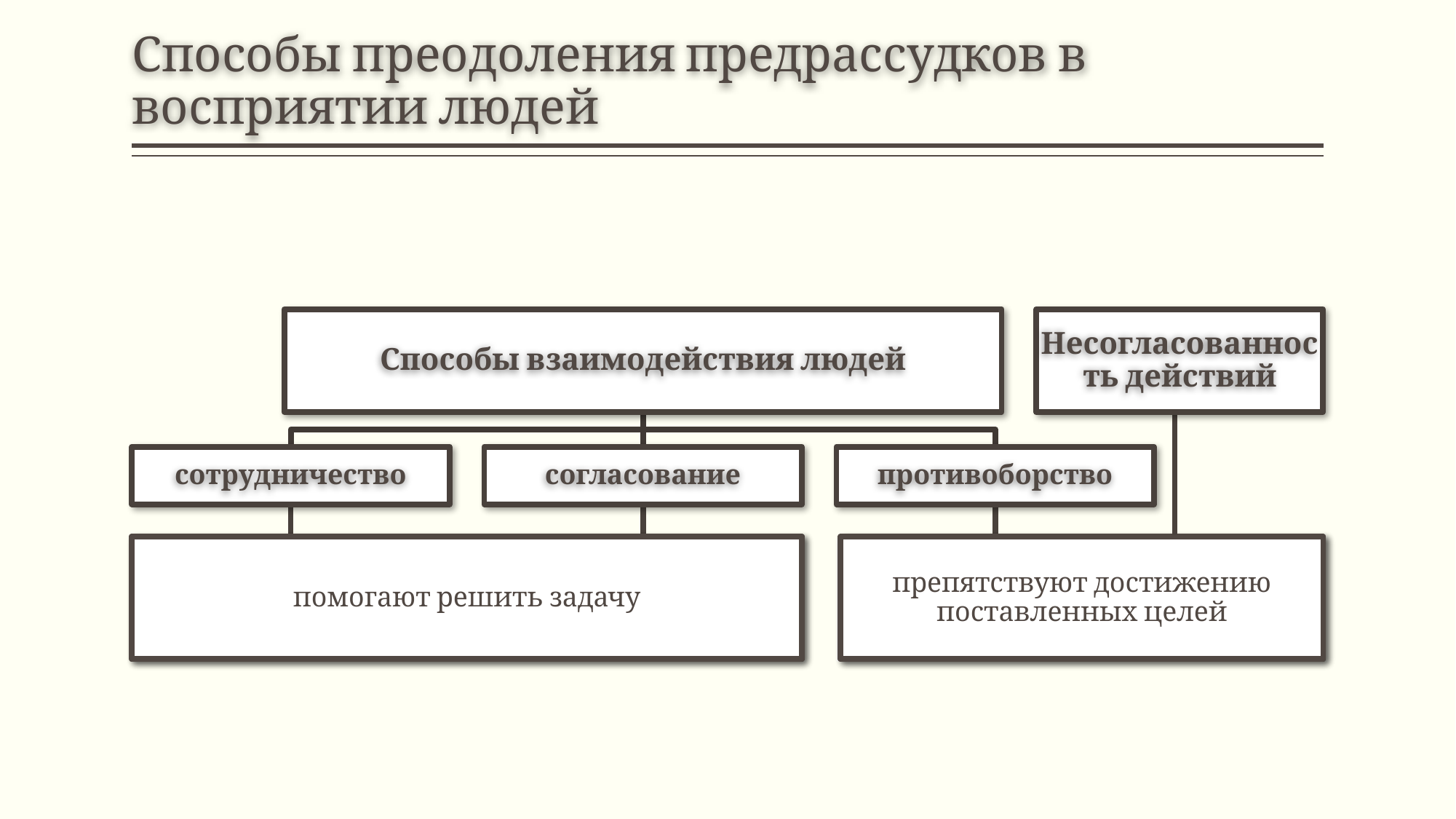

# Способы преодоления предрассудков в восприятии людей

Способы взаимодействия людей

Несогласованность действий

сотрудничество

согласование

противоборство

помогают решить задачу

препятствуют достижению поставленных целей